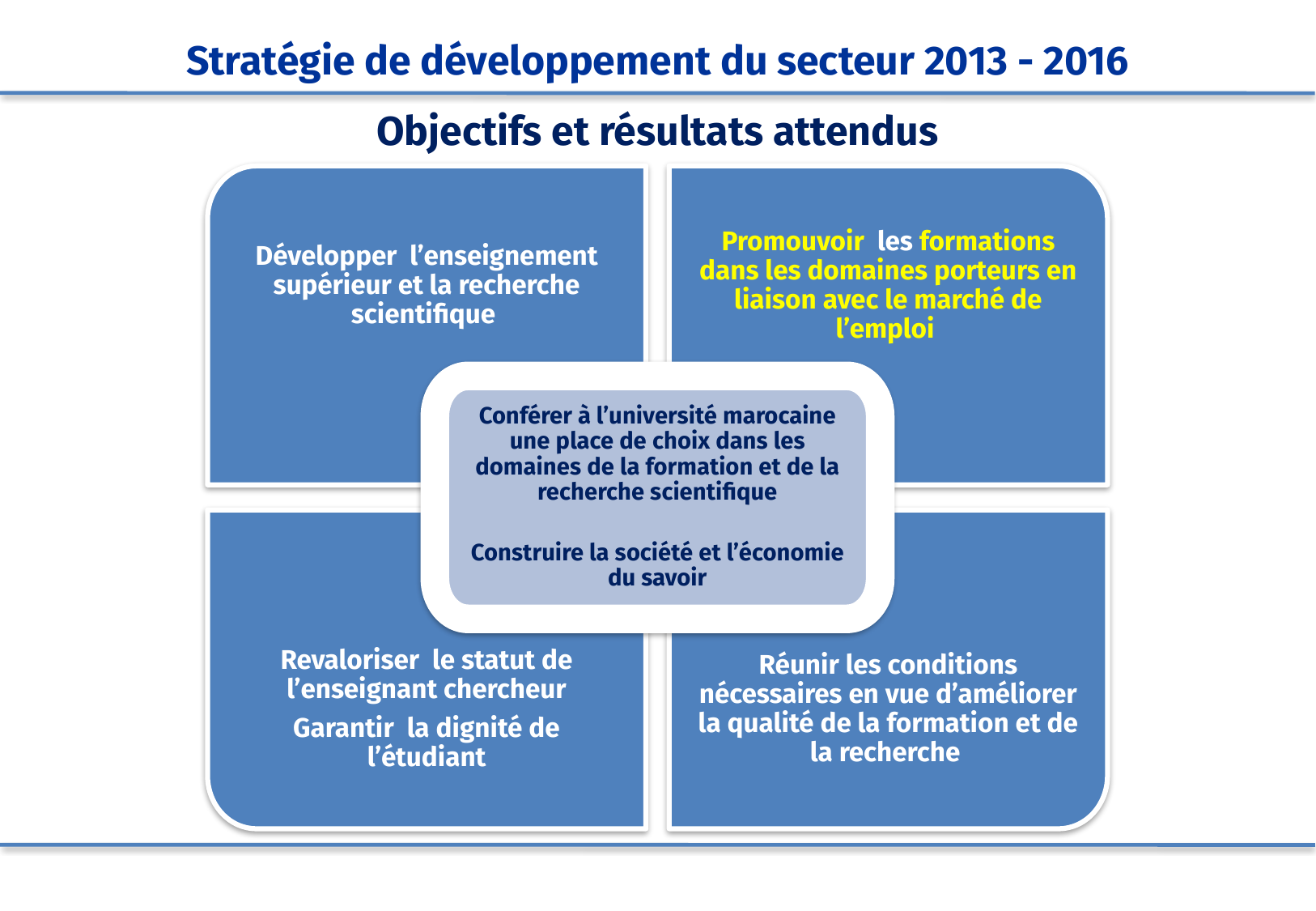

Stratégie de développement du secteur 2013 - 2016
Objectifs et résultats attendus
Développer  l’enseignement supérieur et la recherche scientifique
Promouvoir  les formations dans les domaines porteurs en liaison avec le marché de l’emploi
Conférer à l’université marocaine une place de choix dans les domaines de la formation et de la recherche scientifique

Construire la société et l’économie du savoir
Revaloriser  le statut de l’enseignant chercheur
Garantir  la dignité de l’étudiant
Réunir les conditions nécessaires en vue d’améliorer la qualité de la formation et de la recherche